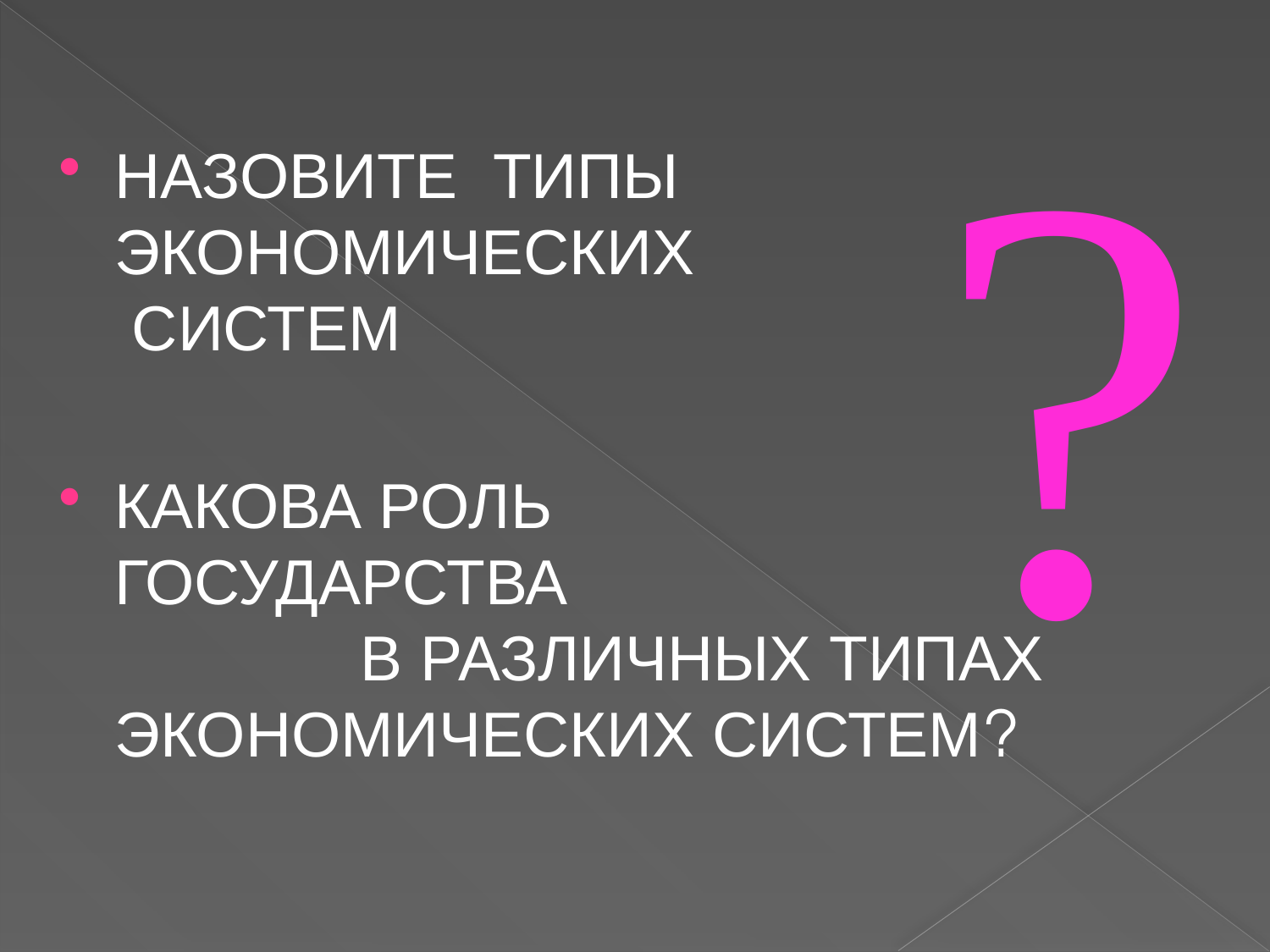

?
#
НАЗОВИТЕ  ТИПЫ ЭКОНОМИЧЕСКИХ                         СИСТЕМ

КАКОВА РОЛЬ                           ГОСУДАРСТВА                                              В РАЗЛИЧНЫХ ТИПАХ ЭКОНОМИЧЕСКИХ СИСТЕМ?